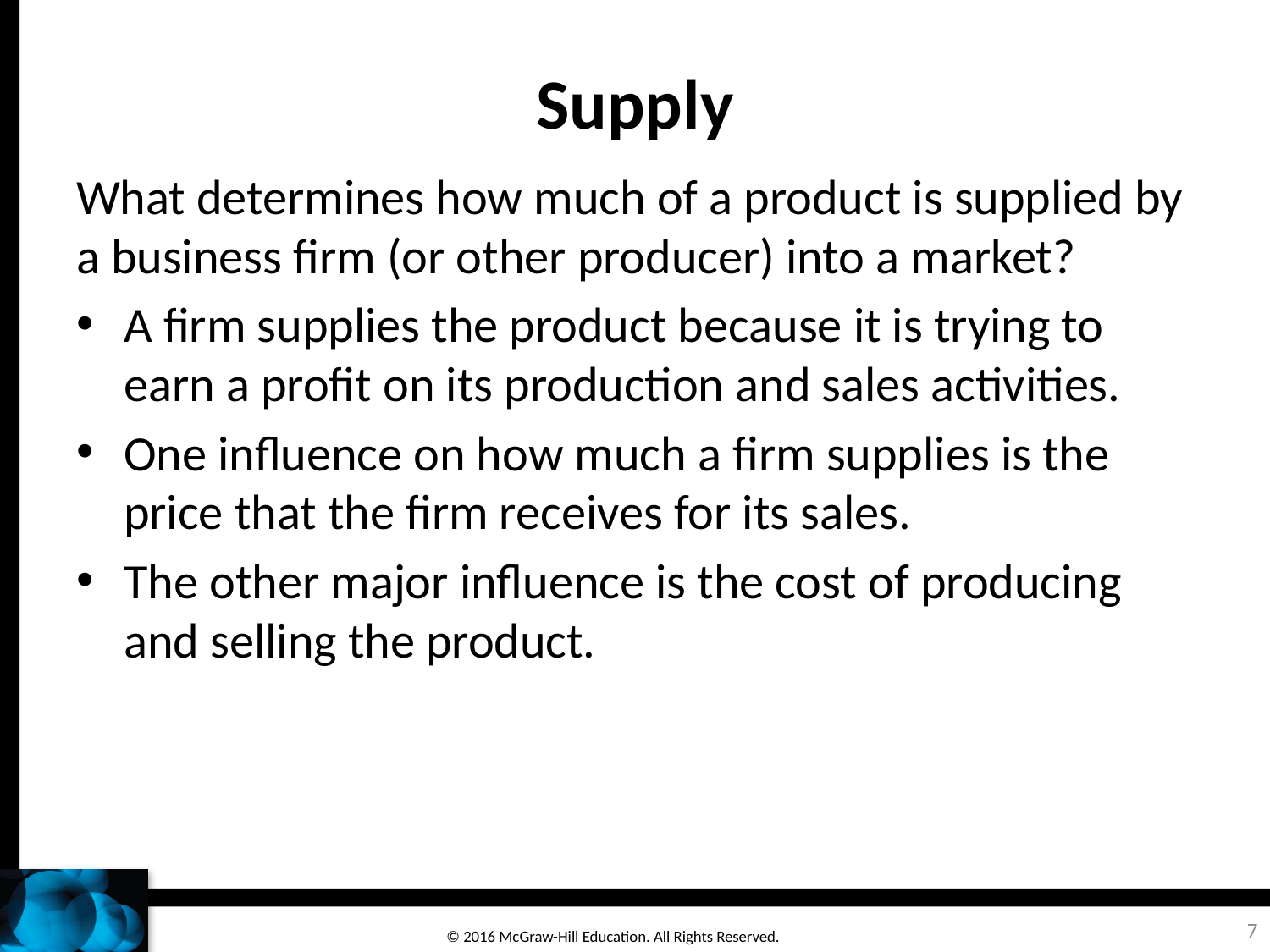

# Supply
What determines how much of a product is supplied by a business firm (or other producer) into a market?
A firm supplies the product because it is trying to earn a profit on its production and sales activities.
One influence on how much a firm supplies is the price that the firm receives for its sales.
The other major influence is the cost of producing and selling the product.
7
© 2016 McGraw-Hill Education. All Rights Reserved.